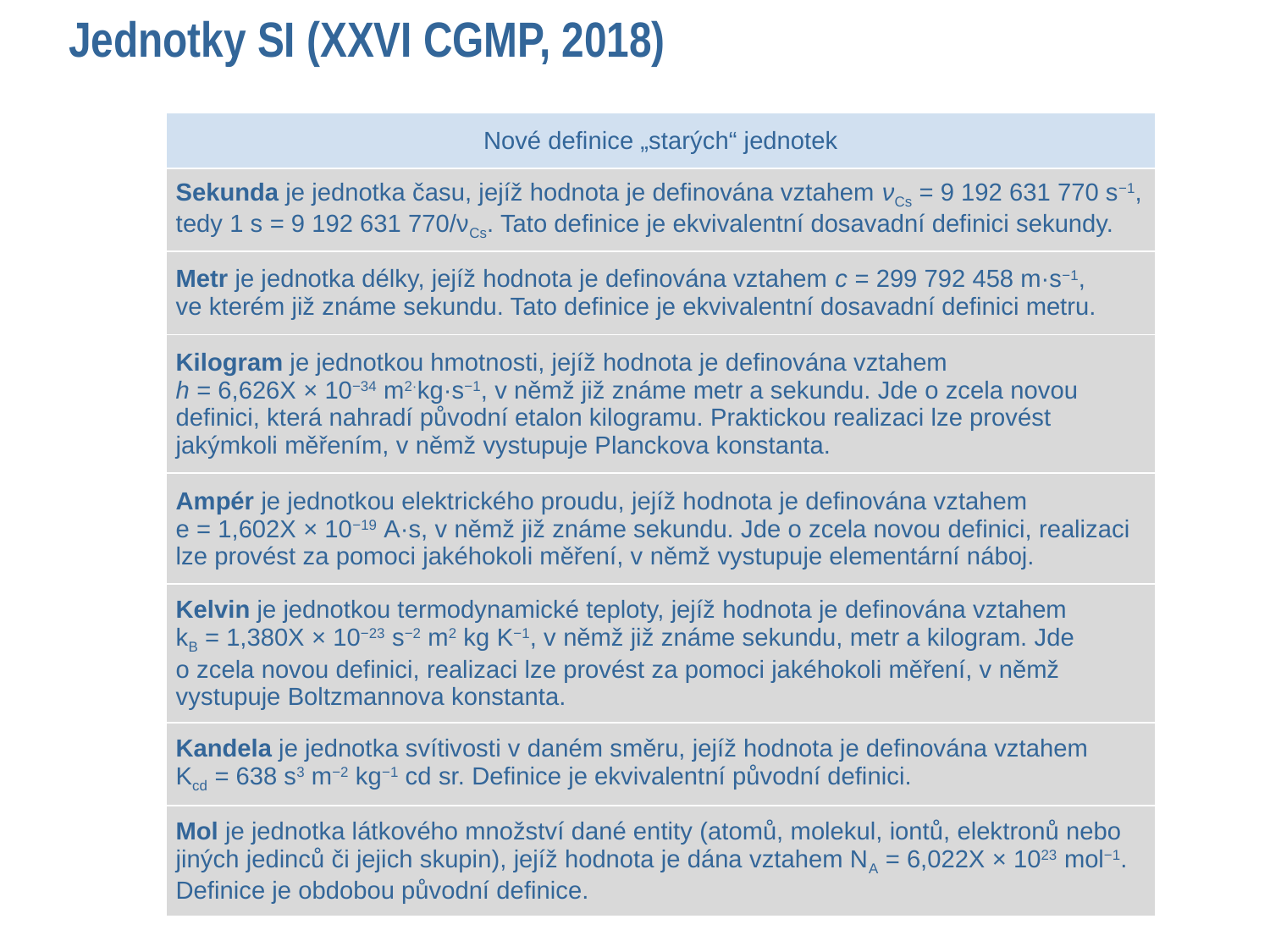

Jednotky SI (XXVI CGMP, 2018)
| Nové definice „starých“ jednotek |
| --- |
| Sekunda je jednotka času, jejíž hodnota je definována vztahem νCs = 9 192 631 770 s−1, tedy 1 s = 9 192 631 770/νCs. Tato definice je ekvivalentní dosavadní definici sekundy. |
| Metr je jednotka délky, jejíž hodnota je definována vztahem c = 299 792 458 m·s−1, ve kterém již známe sekundu. Tato definice je ekvivalentní dosavadní definici metru. |
| Kilogram je jednotkou hmotnosti, jejíž hodnota je definována vztahem h = 6,626X × 10−34 m2·kg·s−1, v němž již známe metr a sekundu. Jde o zcela novou definici, která nahradí původní etalon kilogramu. Praktickou realizaci lze provést jakýmkoli měřením, v němž vystupuje Planckova konstanta. |
| Ampér je jednotkou elektrického proudu, jejíž hodnota je definována vztahem e = 1,602X × 10−19 A·s, v němž již známe sekundu. Jde o zcela novou definici, realizaci lze provést za pomoci jakéhokoli měření, v němž vystupuje elementární náboj. |
| Kelvin je jednotkou termodynamické teploty, jejíž hodnota je definována vztahem kB = 1,380X × 10−23 s−2 m2 kg K−1, v němž již známe sekundu, metr a kilogram. Jde o zcela novou definici, realizaci lze provést za pomoci jakéhokoli měření, v němž vystupuje Boltzmannova konstanta. |
| Kandela je jednotka svítivosti v daném směru, jejíž hodnota je definována vztahem Kcd = 638 s3 m−2 kg−1 cd sr. Definice je ekvivalentní původní definici. |
| Mol je jednotka látkového množství dané entity (atomů, molekul, iontů, elektronů nebo jiných jedinců či jejich skupin), jejíž hodnota je dána vztahem NA = 6,022X × 1023 mol−1. Definice je obdobou původní definice. |